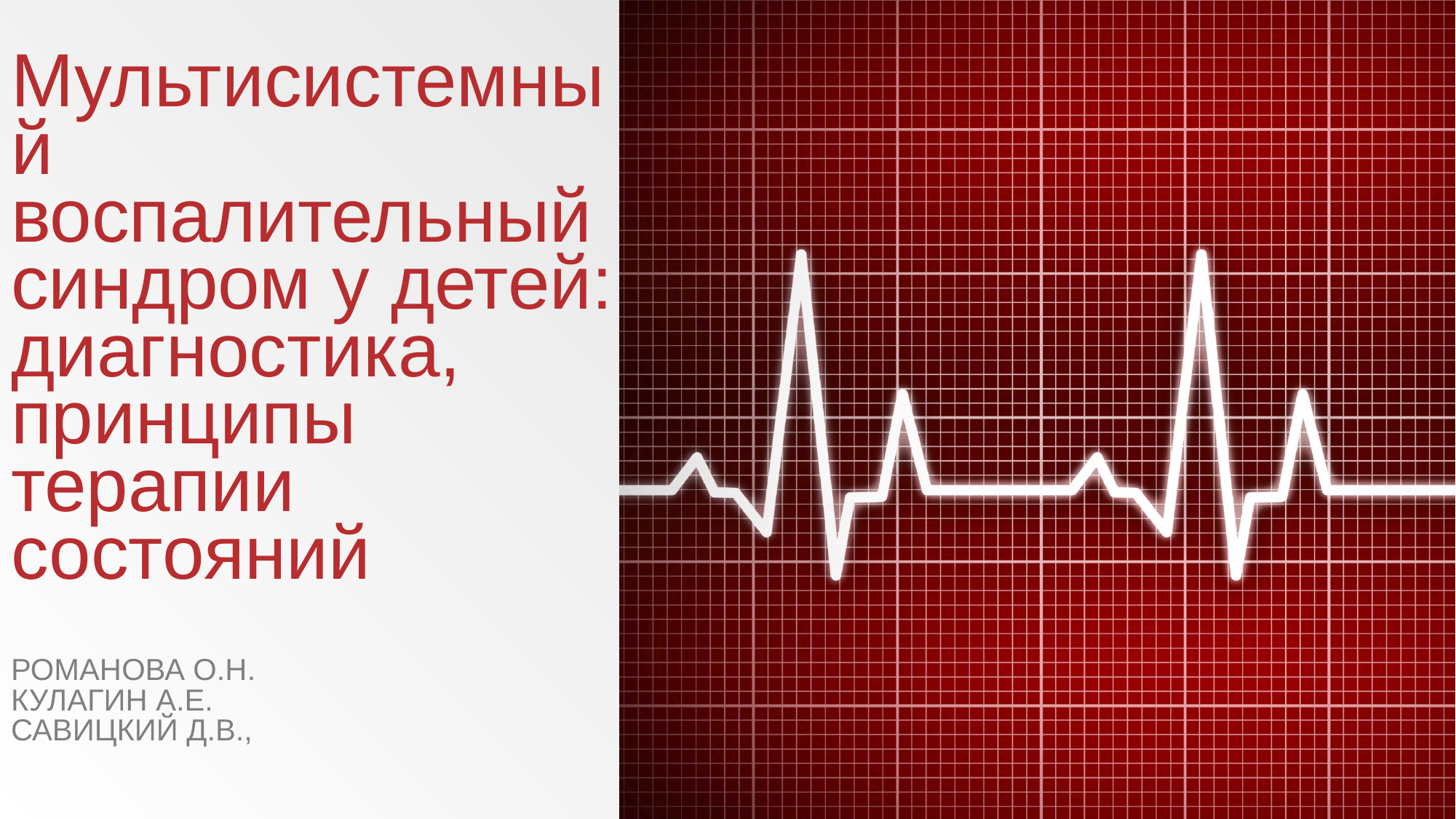

# Мультисистемный воспалительный синдром у детей: диагностика, принципы терапии состояний
Романова О.Н.
Кулагин А.Е.
Савицкий Д.в.,